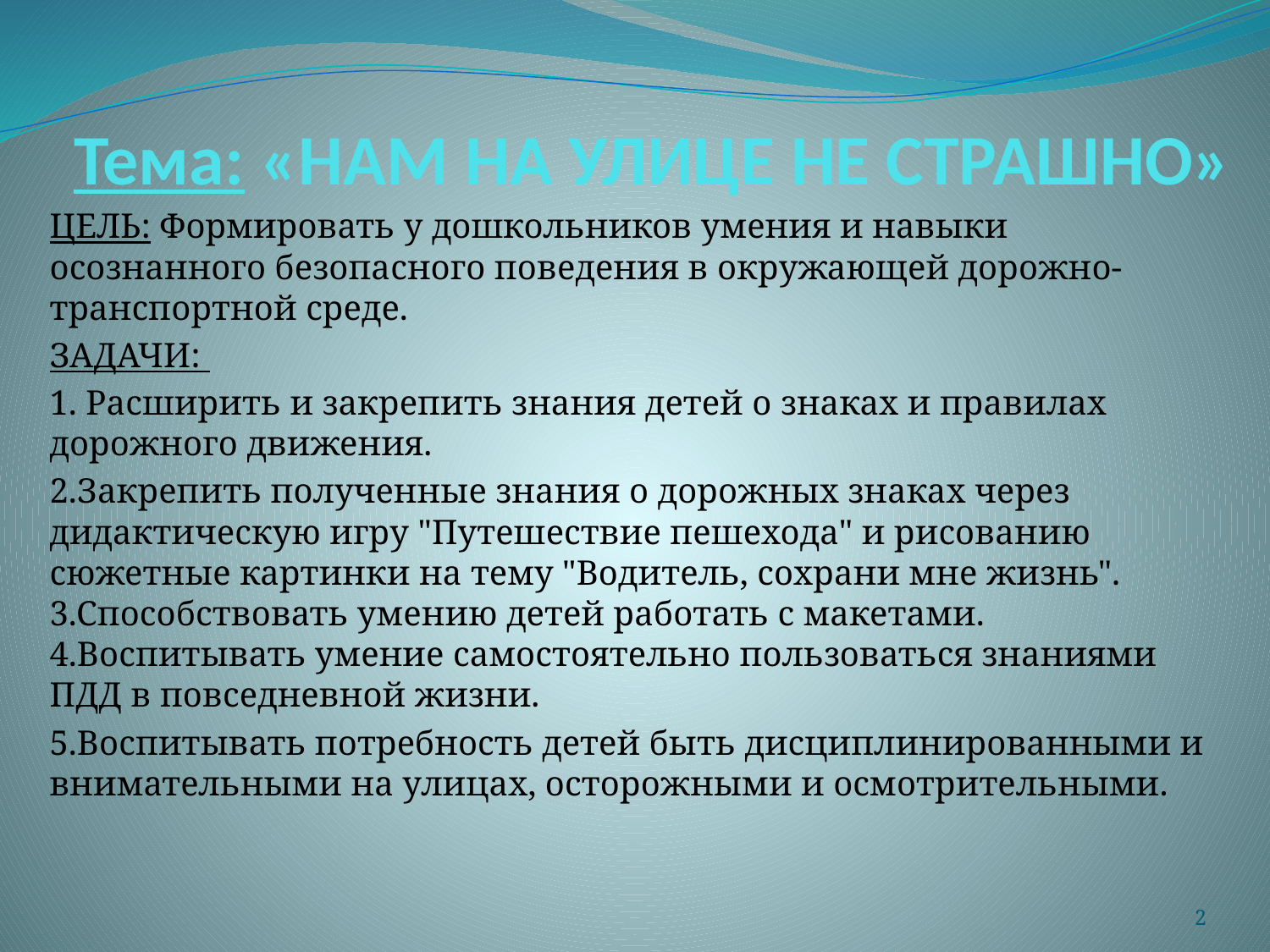

# Тема: «НАМ НА УЛИЦЕ НЕ СТРАШНО»
ЦЕЛЬ: Формировать у дошкольников умения и навыки осознанного безопасного поведения в окружающей дорожно-транспортной среде.
ЗАДАЧИ:
1. Расширить и закрепить знания детей о знаках и правилах дорожного движения.
2.Закрепить полученные знания о дорожных знаках через дидактическую игру "Путешествие пешехода" и рисованию сюжетные картинки на тему "Водитель, сохрани мне жизнь". 3.Способствовать умению детей работать с макетами. 4.Воспитывать умение самостоятельно пользоваться знаниями ПДД в повседневной жизни.
5.Воспитывать потребность детей быть дисциплинированными и внимательными на улицах, осторожными и осмотрительными.
2